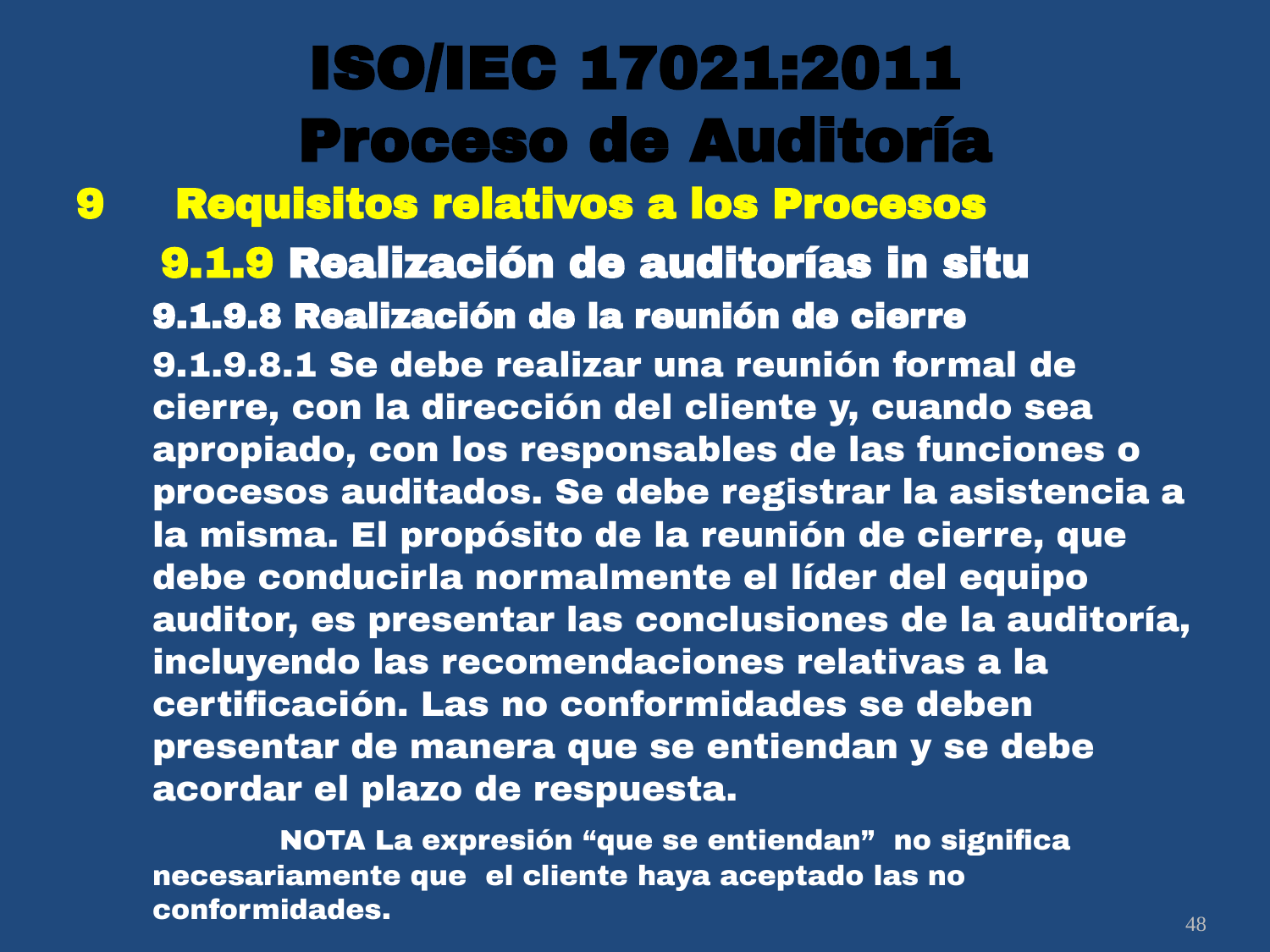

# ISO/IEC 17021:2011 Proceso de Auditoría
9	 Requisitos relativos a los Procesos
	9.1.9 Realización de auditorías in situ
	9.1.9.8 Realización de la reunión de cierre
	9.1.9.8.1 Se debe realizar una reunión formal de cierre, con la dirección del cliente y, cuando sea apropiado, con los responsables de las funciones o procesos auditados. Se debe registrar la asistencia a la misma. El propósito de la reunión de cierre, que debe conducirla normalmente el líder del equipo auditor, es presentar las conclusiones de la auditoría, incluyendo las recomendaciones relativas a la certificación. Las no conformidades se deben presentar de manera que se entiendan y se debe acordar el plazo de respuesta.
		NOTA La expresión “que se entiendan”  no significa necesariamente que  el cliente haya aceptado las no conformidades.
48